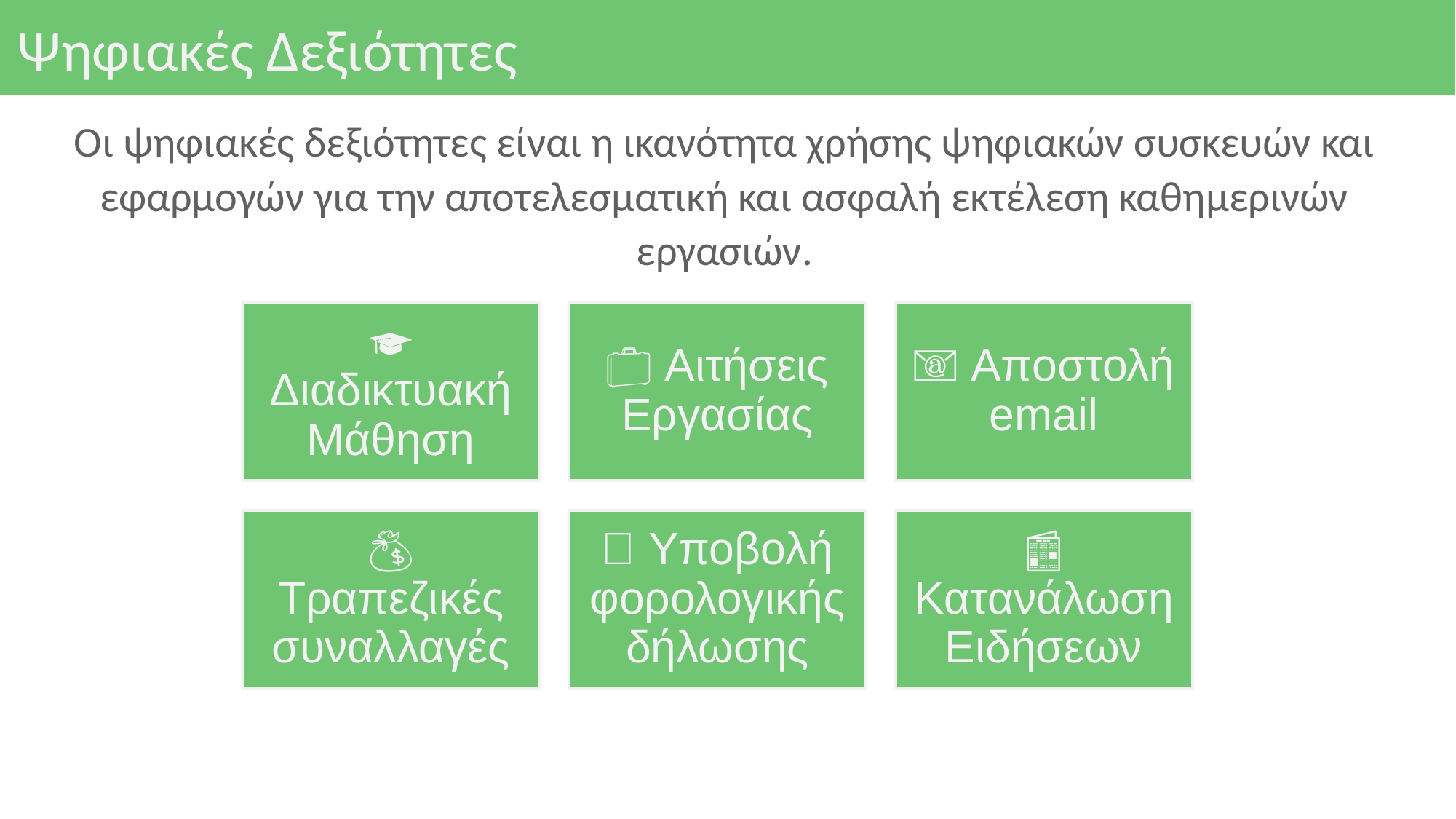

# Ψηφιακές Δεξιότητες
Οι ψηφιακές δεξιότητες είναι η ικανότητα χρήσης ψηφιακών συσκευών και εφαρμογών για την αποτελεσματική και ασφαλή εκτέλεση καθημερινών εργασιών.
🎓 Διαδικτυακή Μάθηση
💼 Αιτήσεις Εργασίας
📧 Αποστολή email
💰 Τραπεζικές συναλλαγές
🧾 Υποβολή φορολογικής δήλωσης
📰 Κατανάλωση Ειδήσεων